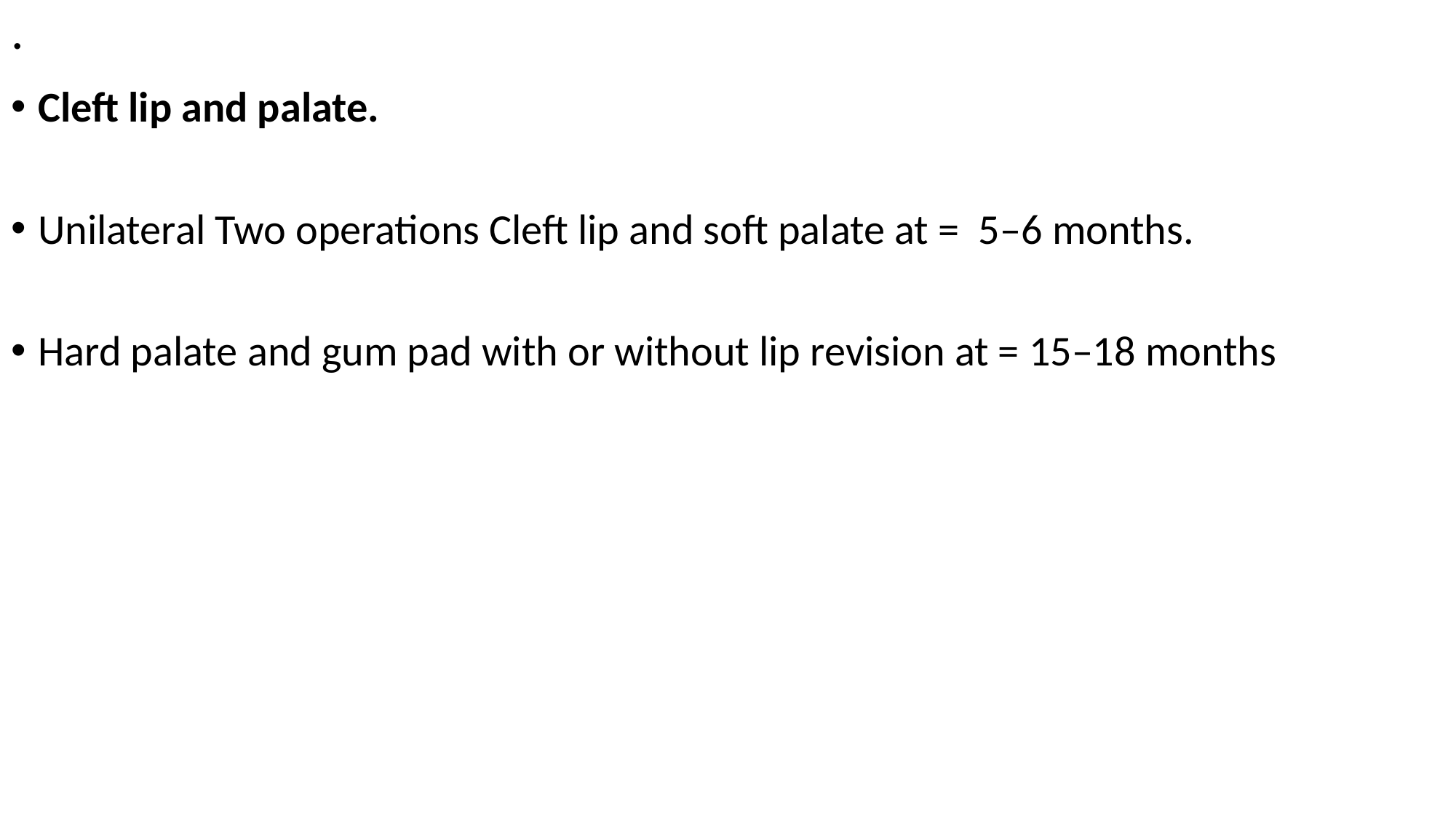

# .
Cleft lip and palate.

Unilateral Two operations Cleft lip and soft palate at =  5–6 months.

Hard palate and gum pad with or without lip revision at = 15–18 months